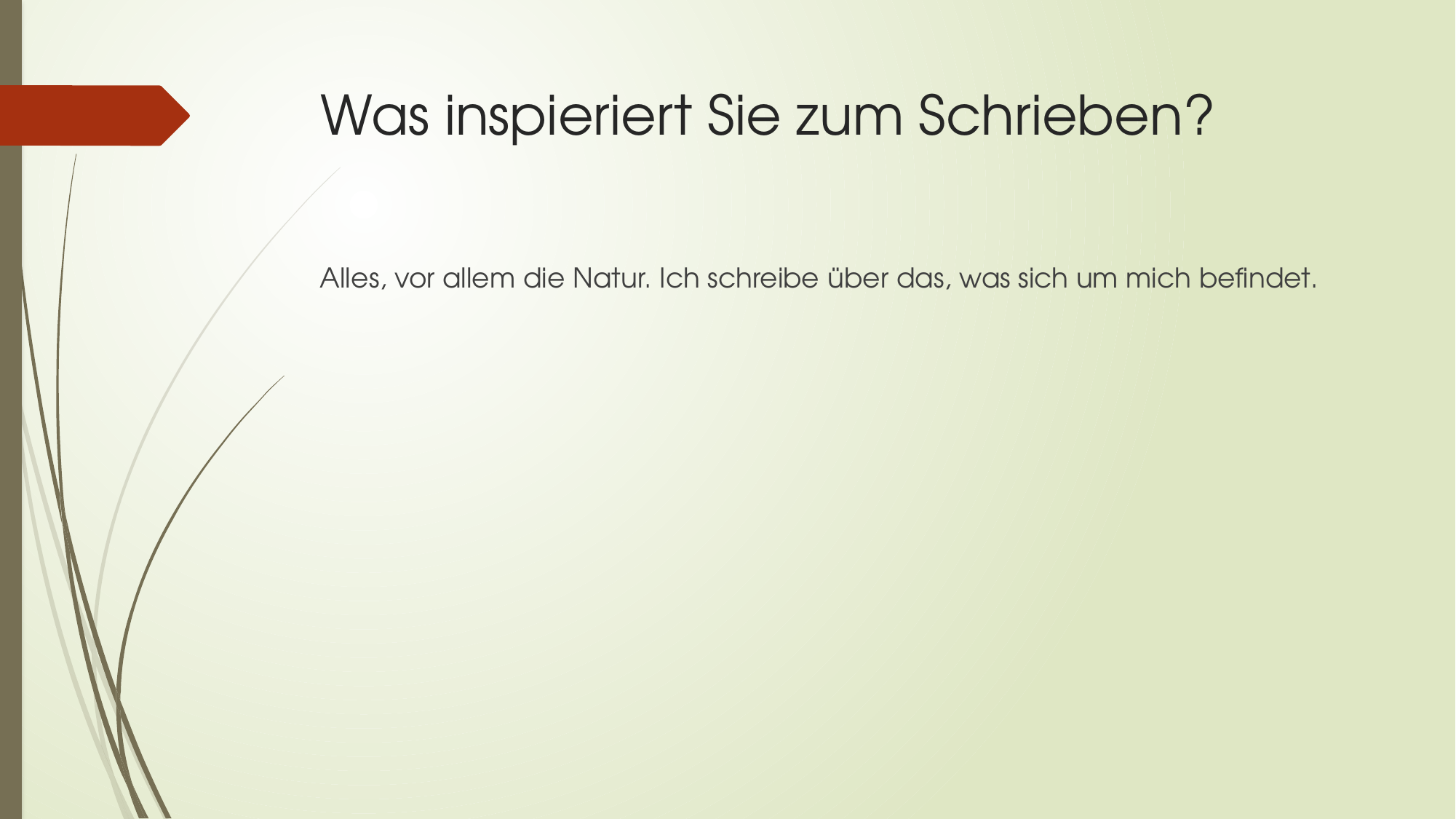

# Was inspieriert Sie zum Schrieben?
Alles, vor allem die Natur. Ich schreibe über das, was sich um mich befindet.